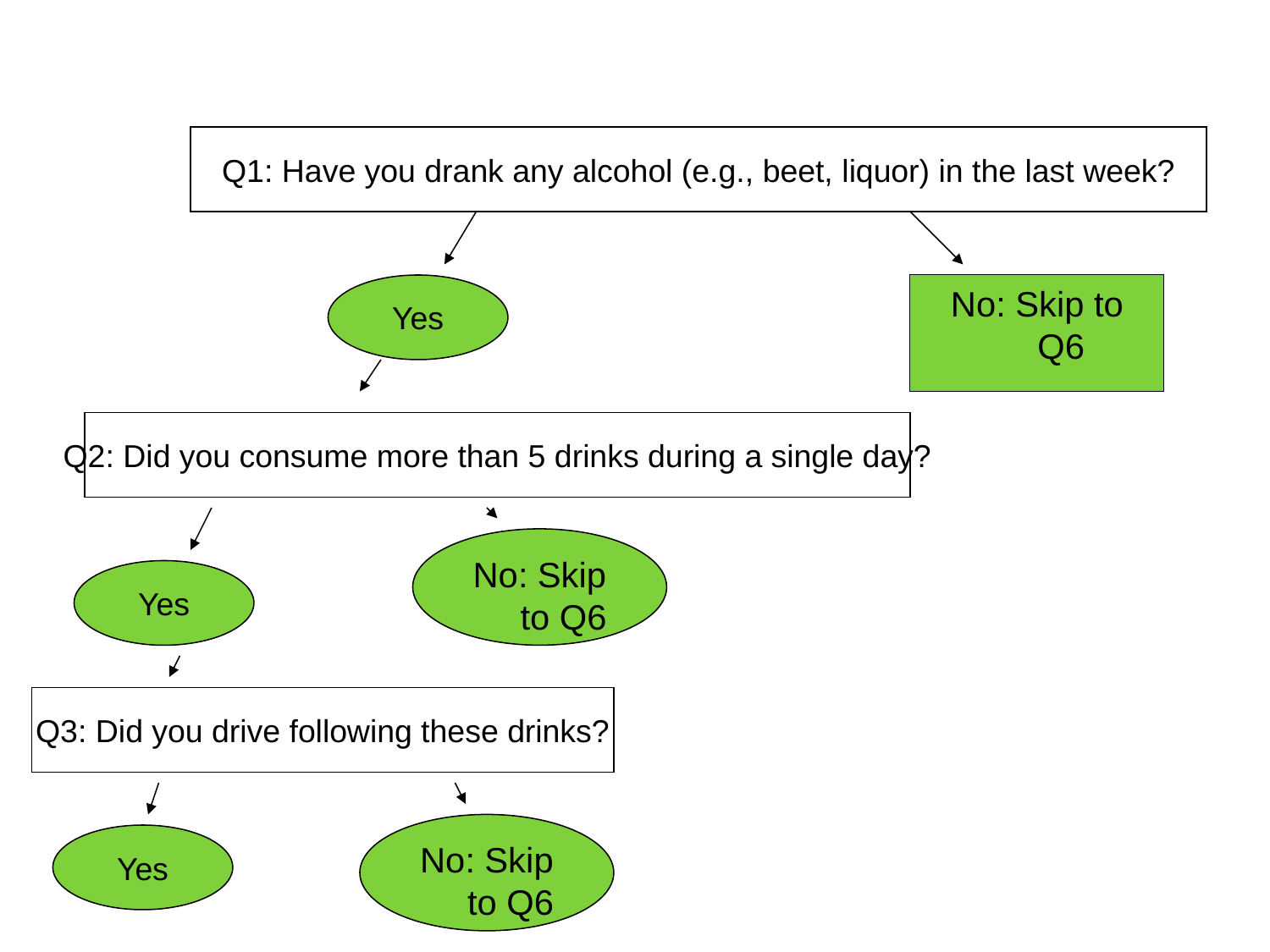

Q1: Have you drank any alcohol (e.g., beet, liquor) in the last week?

Yes
No: Skip to Q6

Q2: Did you consume more than 5 drinks during a single day?

No: Skip to Q6
Yes

Q3: Did you drive following these drinks?

No: Skip to Q6
Yes